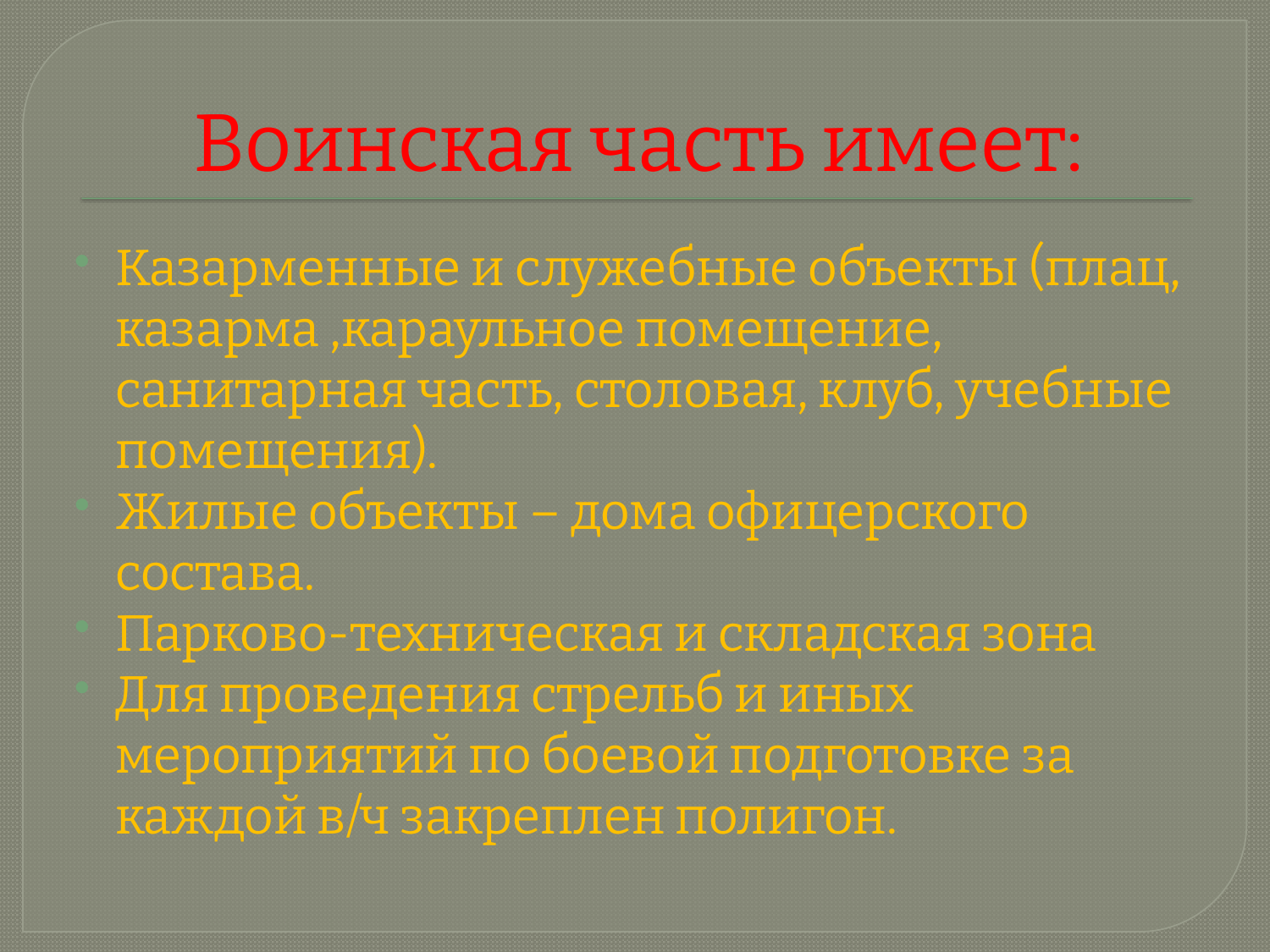

# Воинская часть имеет:
Казарменные и служебные объекты (плац, казарма ,караульное помещение, санитарная часть, столовая, клуб, учебные помещения).
Жилые объекты – дома офицерского состава.
Парково-техническая и складская зона
Для проведения стрельб и иных мероприятий по боевой подготовке за каждой в/ч закреплен полигон.